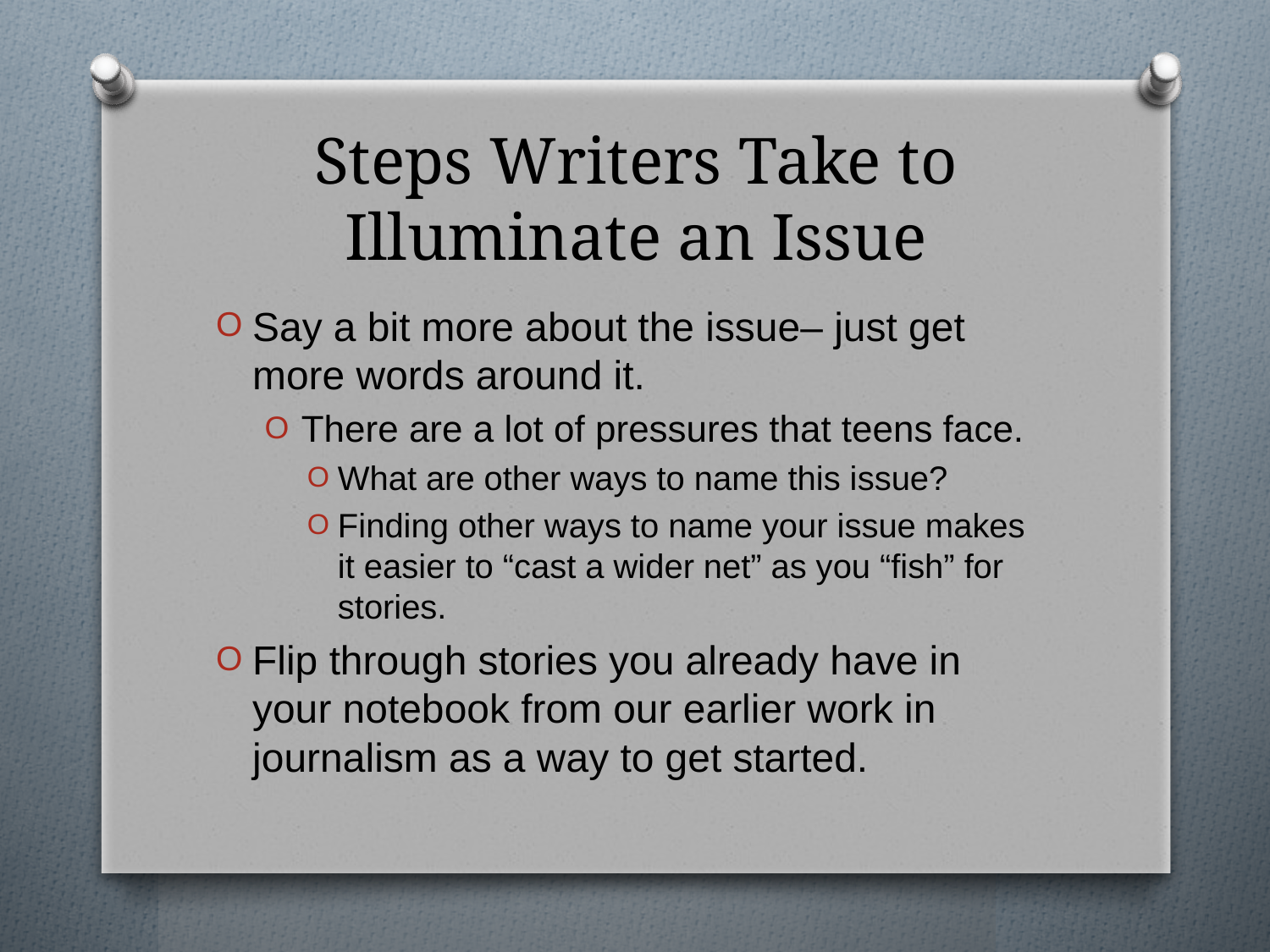

# Steps Writers Take to Illuminate an Issue
Say a bit more about the issue– just get more words around it.
There are a lot of pressures that teens face.
What are other ways to name this issue?
Finding other ways to name your issue makes it easier to “cast a wider net” as you “fish” for stories.
Flip through stories you already have in your notebook from our earlier work in journalism as a way to get started.